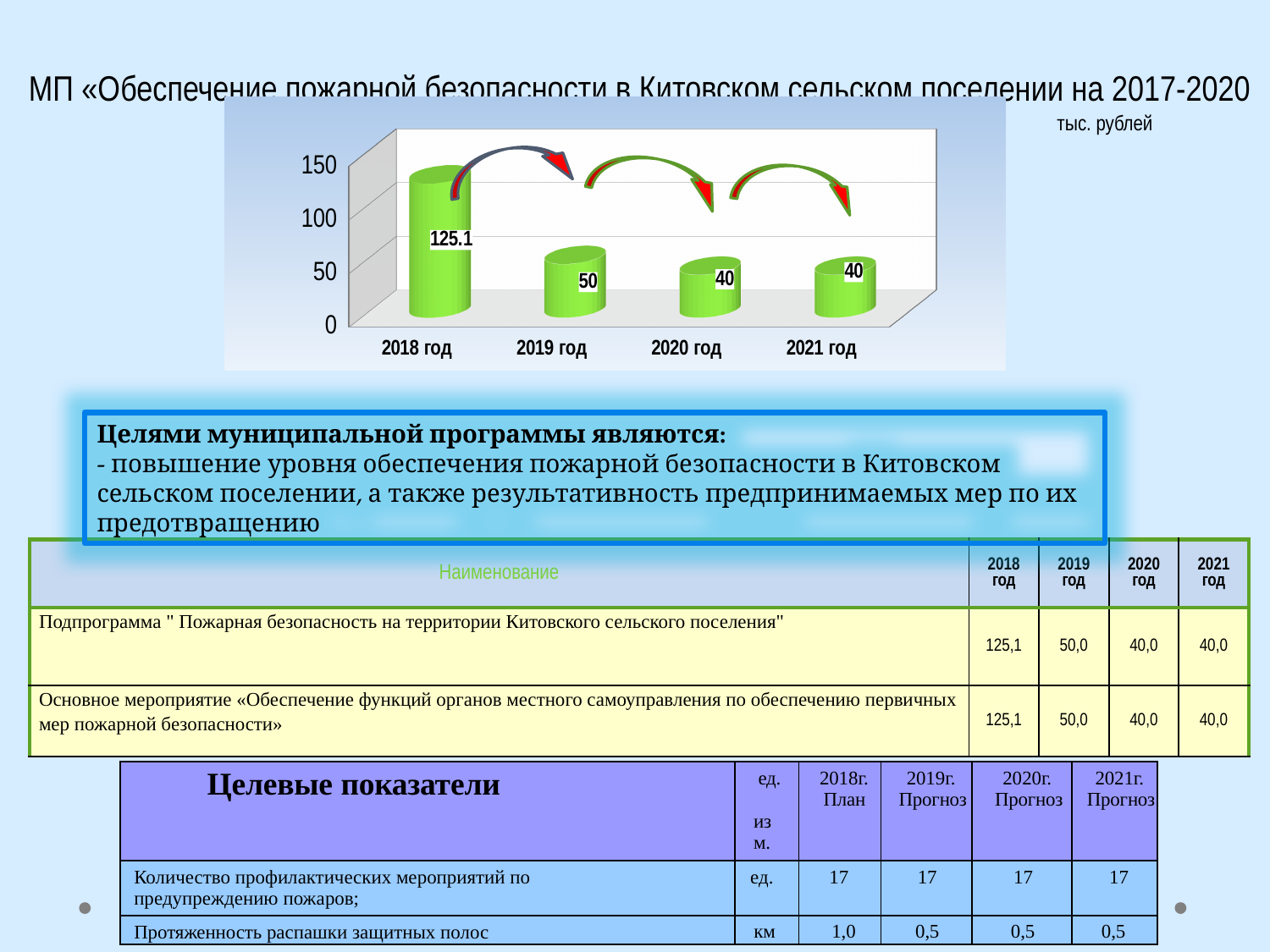

МП «Обеспечение пожарной безопасности в Китовском сельском поселении на 2017-2020 годы

[unsupported chart]

тыс. рублей

Целями муниципальной программы являются:
- повышение уровня обеспечения пожарной безопасности в Китовском сельском поселении, а также результативность предпринимаемых мер по их предотвращению
| Наименование | 2018 год | 2019 год | 2020 год | 2021 год |
| --- | --- | --- | --- | --- |
| Подпрограмма " Пожарная безопасность на территории Китовского сельского поселения" | 125,1 | 50,0 | 40,0 | 40,0 |
| Основное мероприятие «Обеспечение функций органов местного самоуправления по обеспечению первичных мер пожарной безопасности» | 125,1 | 50,0 | 40,0 | 40,0 |
| Целевые показатели | ед. изм. | 2018г. План | 2019г. Прогноз | 2020г. Прогноз | 2021г. Прогноз |
| --- | --- | --- | --- | --- | --- |
| Количество профилактических мероприятий по предупреждению пожаров; | ед. | 17 | 17 | 17 | 17 |
| Протяженность распашки защитных полос | км | 1,0 | 0,5 | 0,5 | 0,5 |